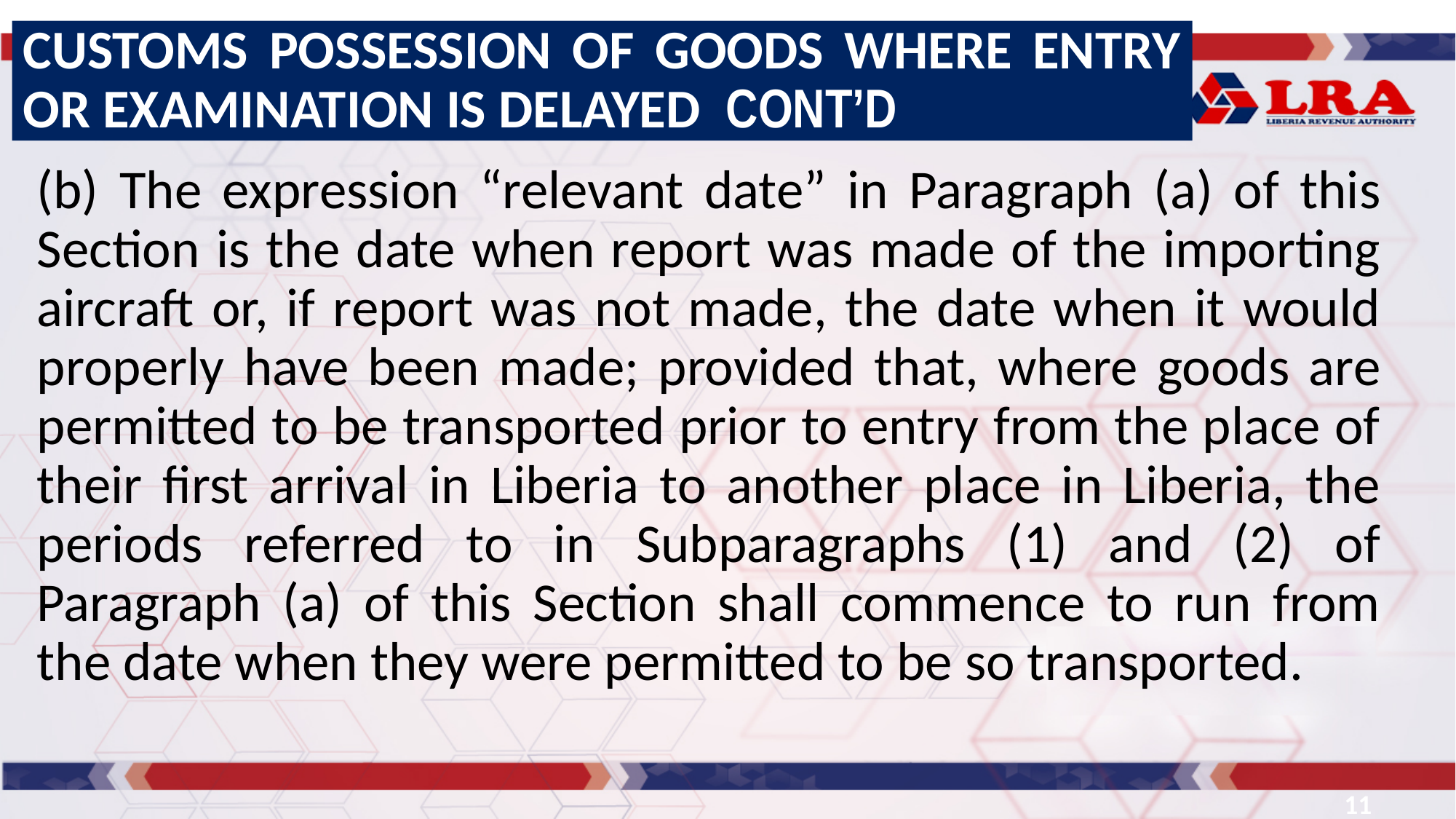

CUSTOMS POSSESSION OF GOODS WHERE ENTRY OR EXAMINATION IS DELAYED  CONT’D
(b) The expression “relevant date” in Paragraph (a) of this Section is the date when report was made of the importing aircraft or, if report was not made, the date when it would properly have been made; provided that, where goods are permitted to be transported prior to entry from the place of their first arrival in Liberia to another place in Liberia, the periods referred to in Subparagraphs (1) and (2) of Paragraph (a) of this Section shall commence to run from the date when they were permitted to be so transported.

11